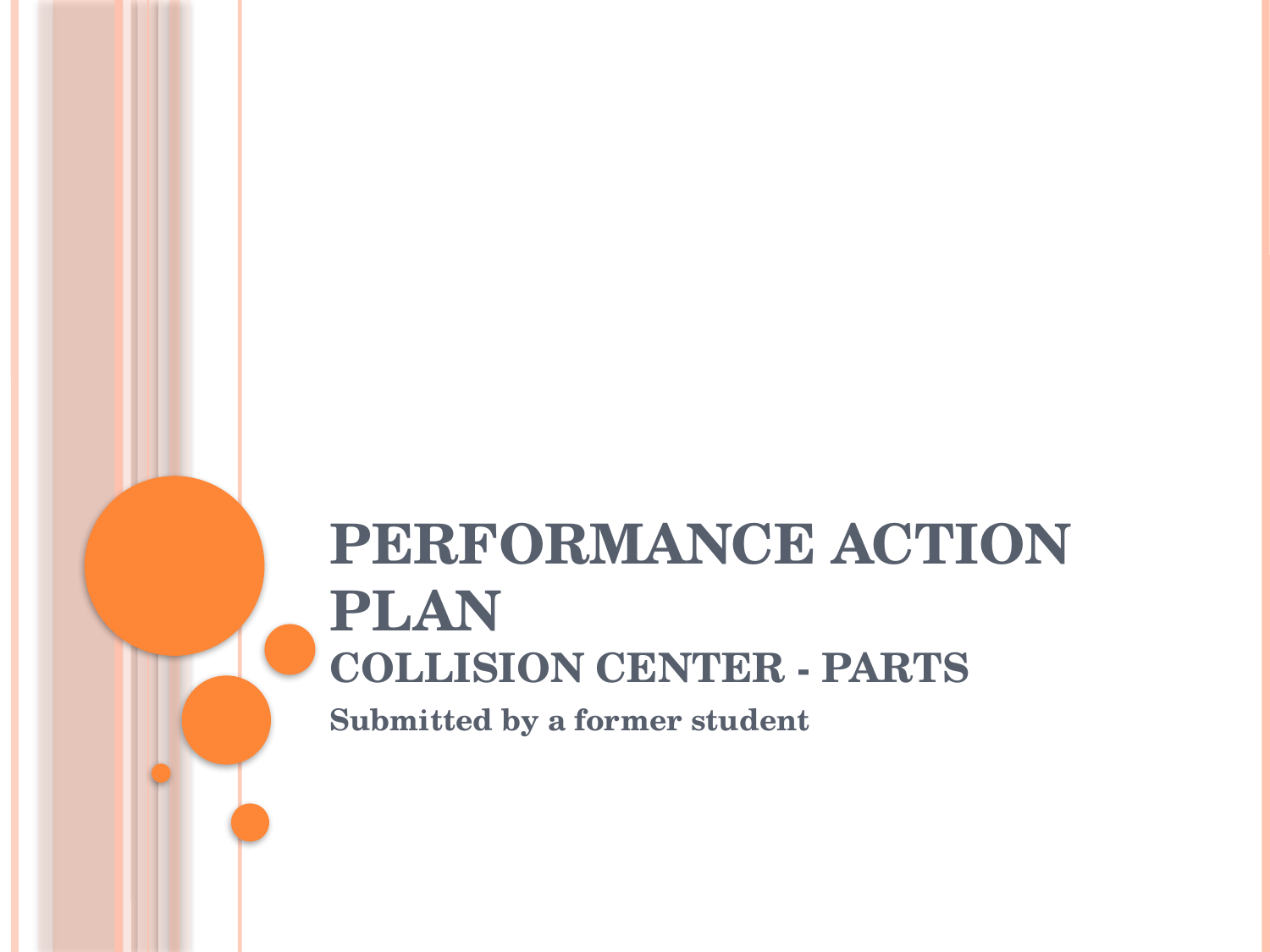

# Performance Action Plan Collision Center - Parts
Submitted by a former student